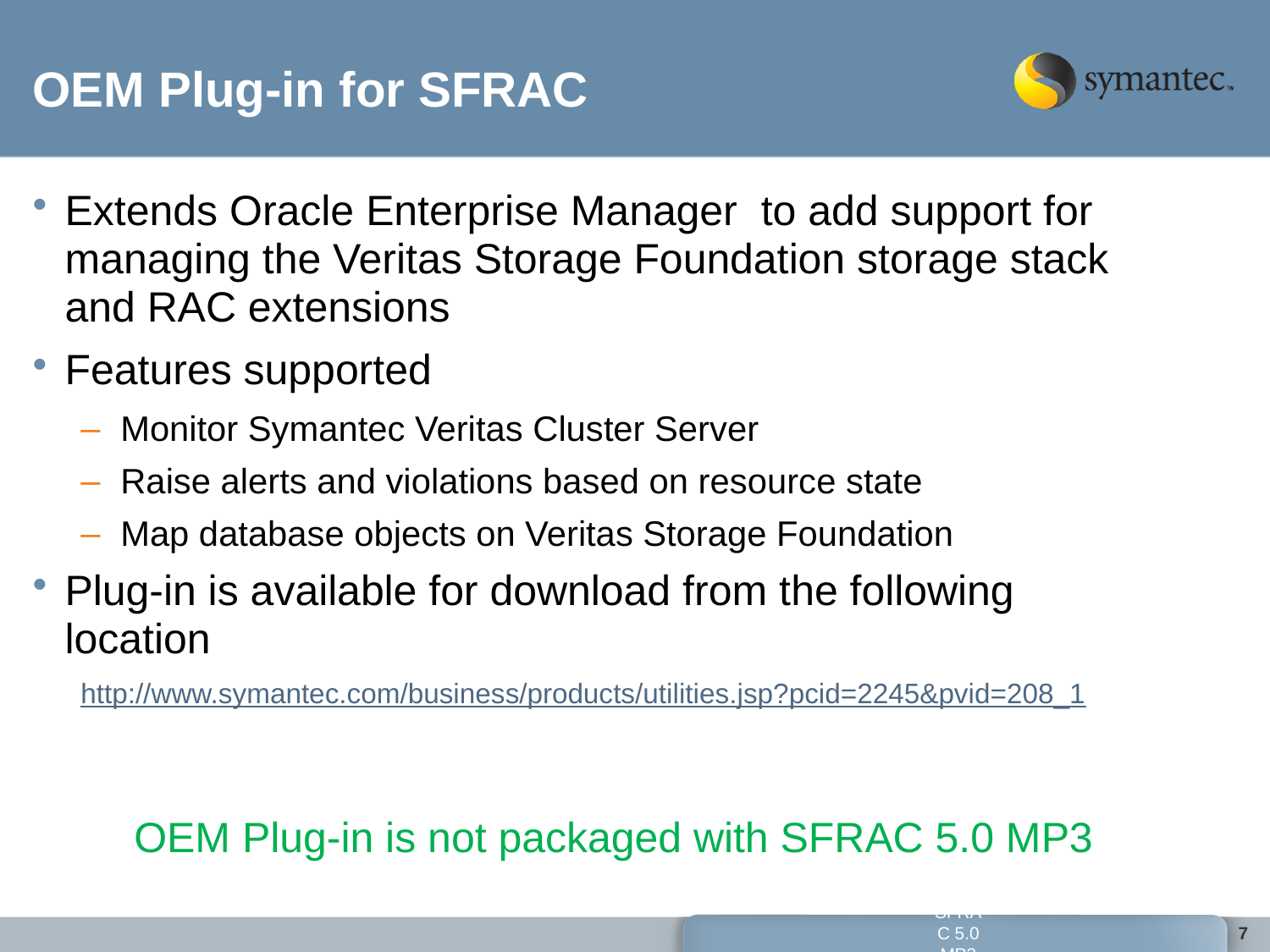

# OEM Plug-in for SFRAC
Extends Oracle Enterprise Manager  to add support for managing the Veritas Storage Foundation storage stack and RAC extensions
Features supported
Monitor Symantec Veritas Cluster Server
Raise alerts and violations based on resource state
Map database objects on Veritas Storage Foundation
Plug-in is available for download from the following location
http://www.symantec.com/business/products/utilities.jsp?pcid=2245&pvid=208_1

OEM Plug-in is not packaged with SFRAC 5.0 MP3
SFRAC 5.0 MP3
7